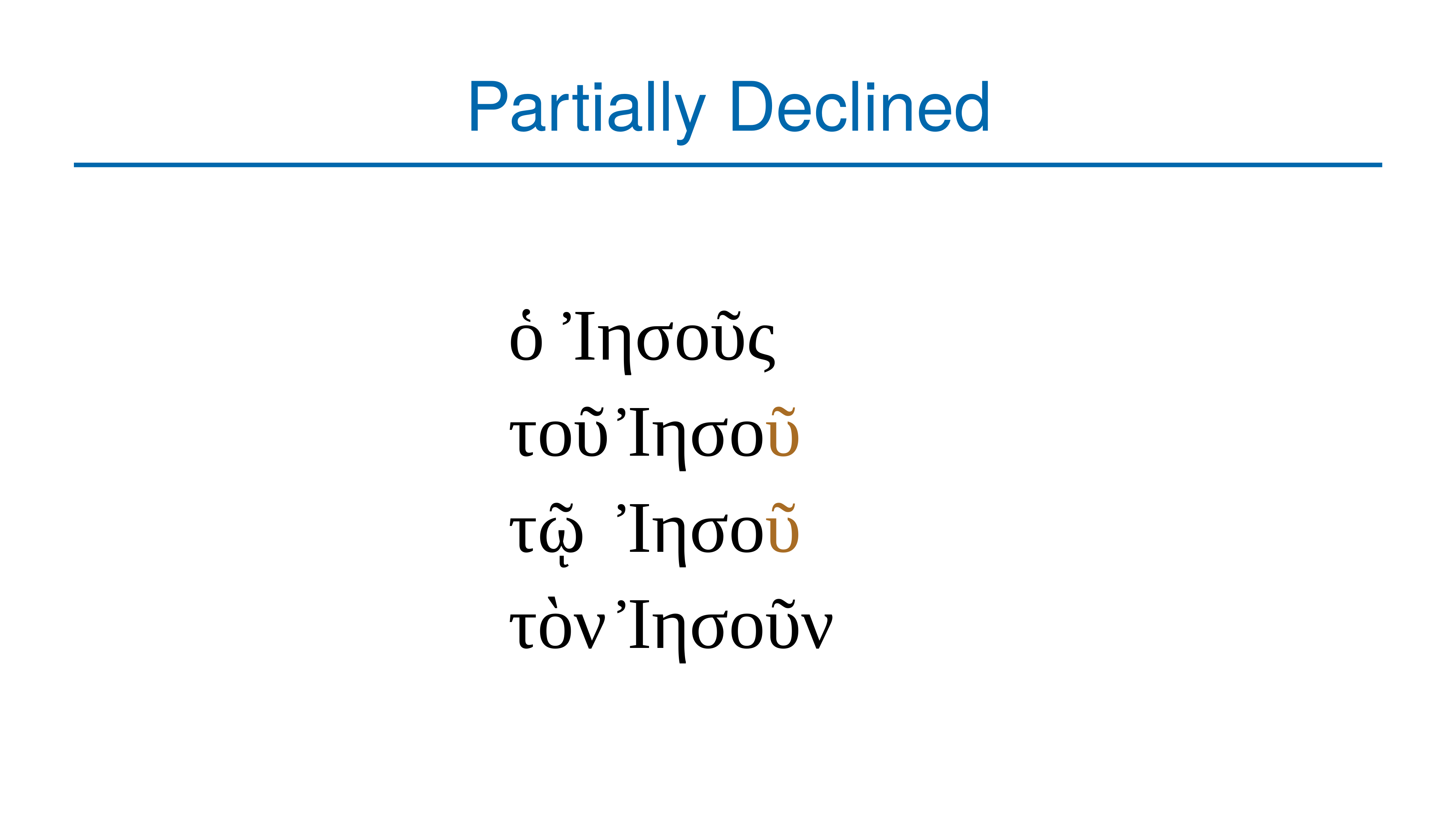

# Partially Declined
ὁ	Ἰησοῦς
τοῦ	Ἰησοῦ
τῷ	Ἰησοῦ
τὸν	Ἰησοῦν